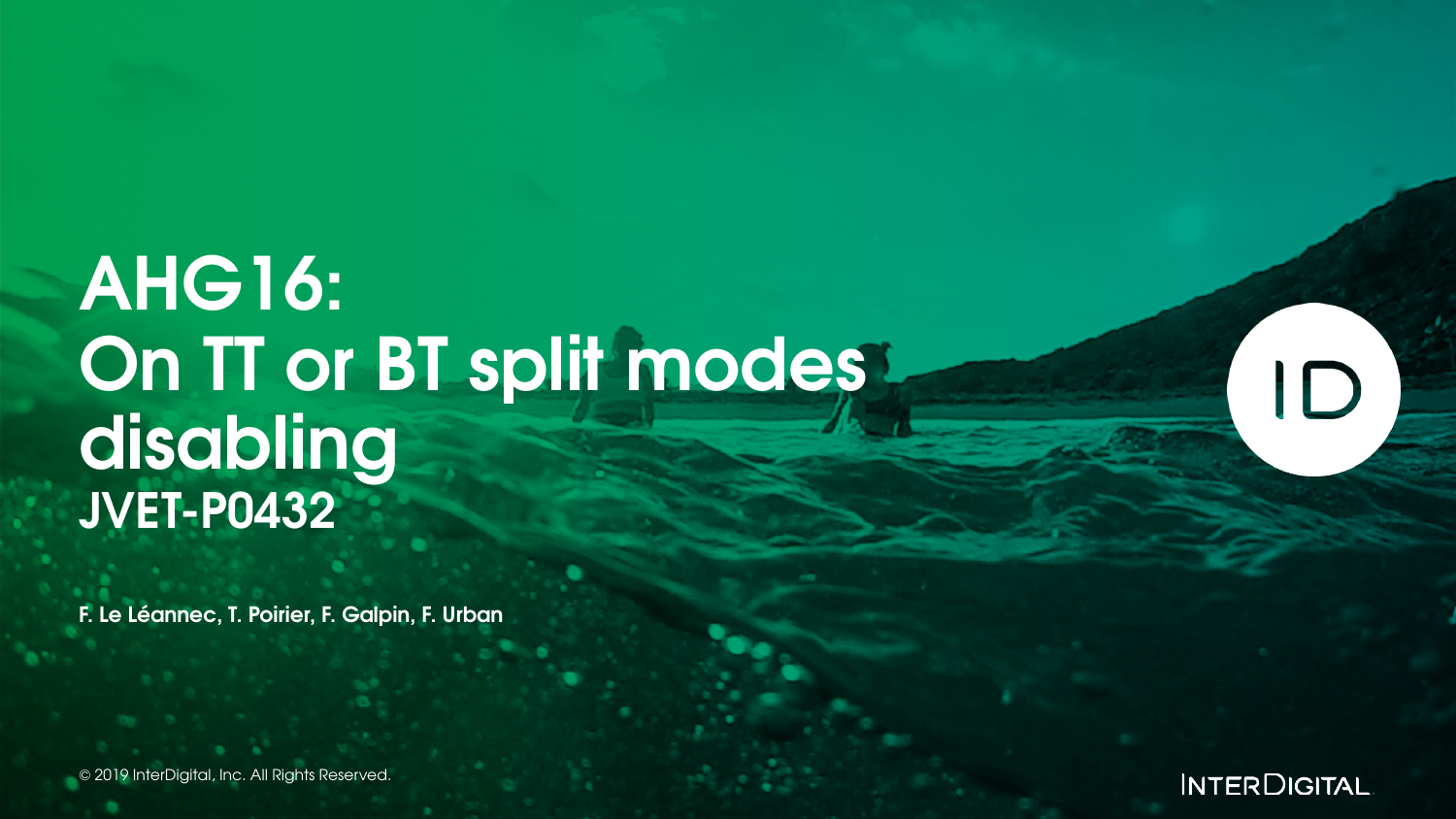

AHG16:
On TT or BT split modes disabling
JVET-P0432

F. Le Léannec, T. Poirier, F. Galpin, F. Urban